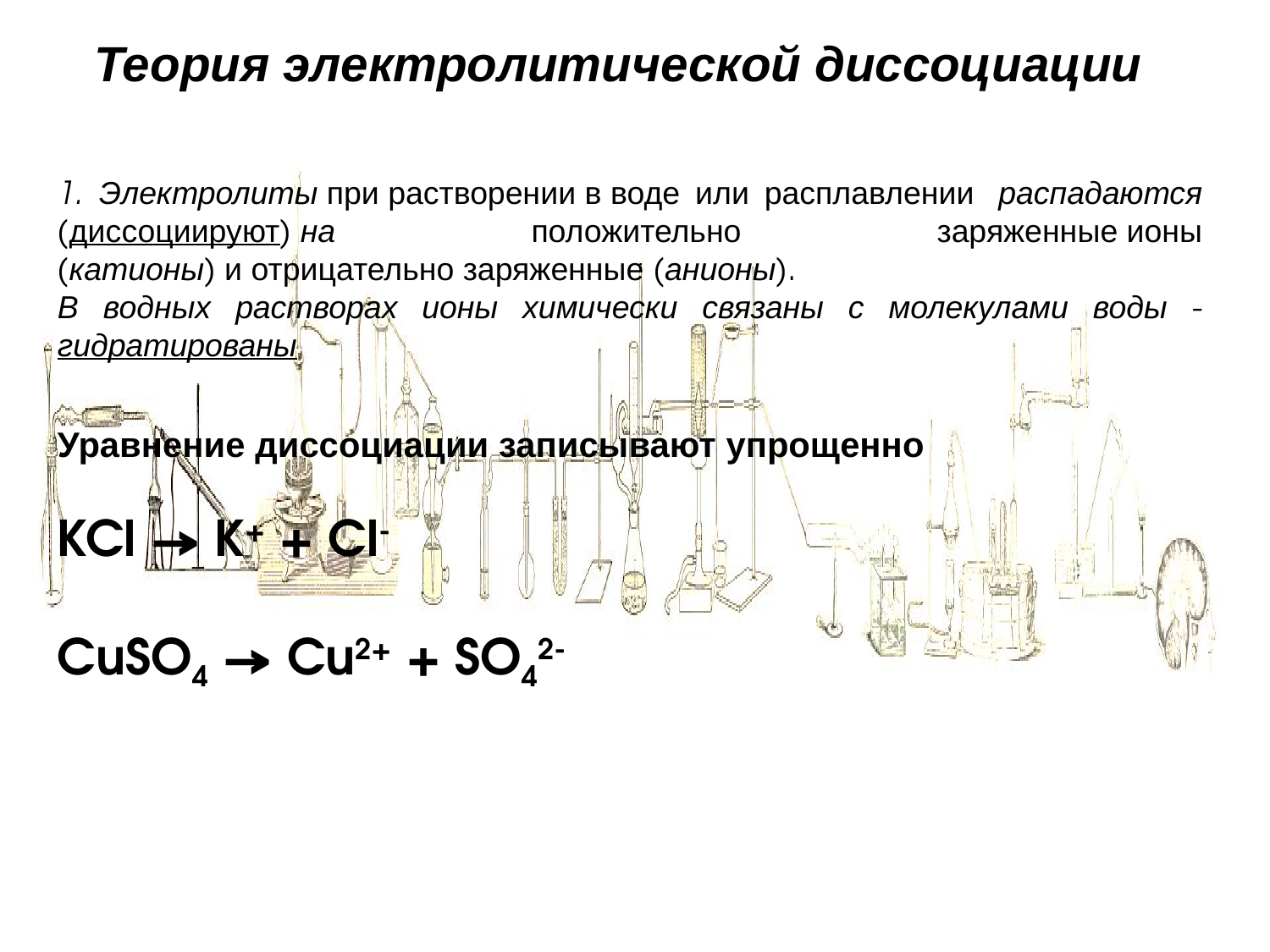

Теория электролитической диссоциации
1. Электролиты при растворении в воде или расплавлении  распадаются (диссоциируют) на положительно заряженные ионы (катионы) и отрицательно заряженные (анионы).
В водных растворах ионы химически связаны с молекулами воды - гидратированы

Уравнение диссоциации записывают упрощенно

KCl → K+ + Cl-

CuSO4 → Cu2+ + SO42-